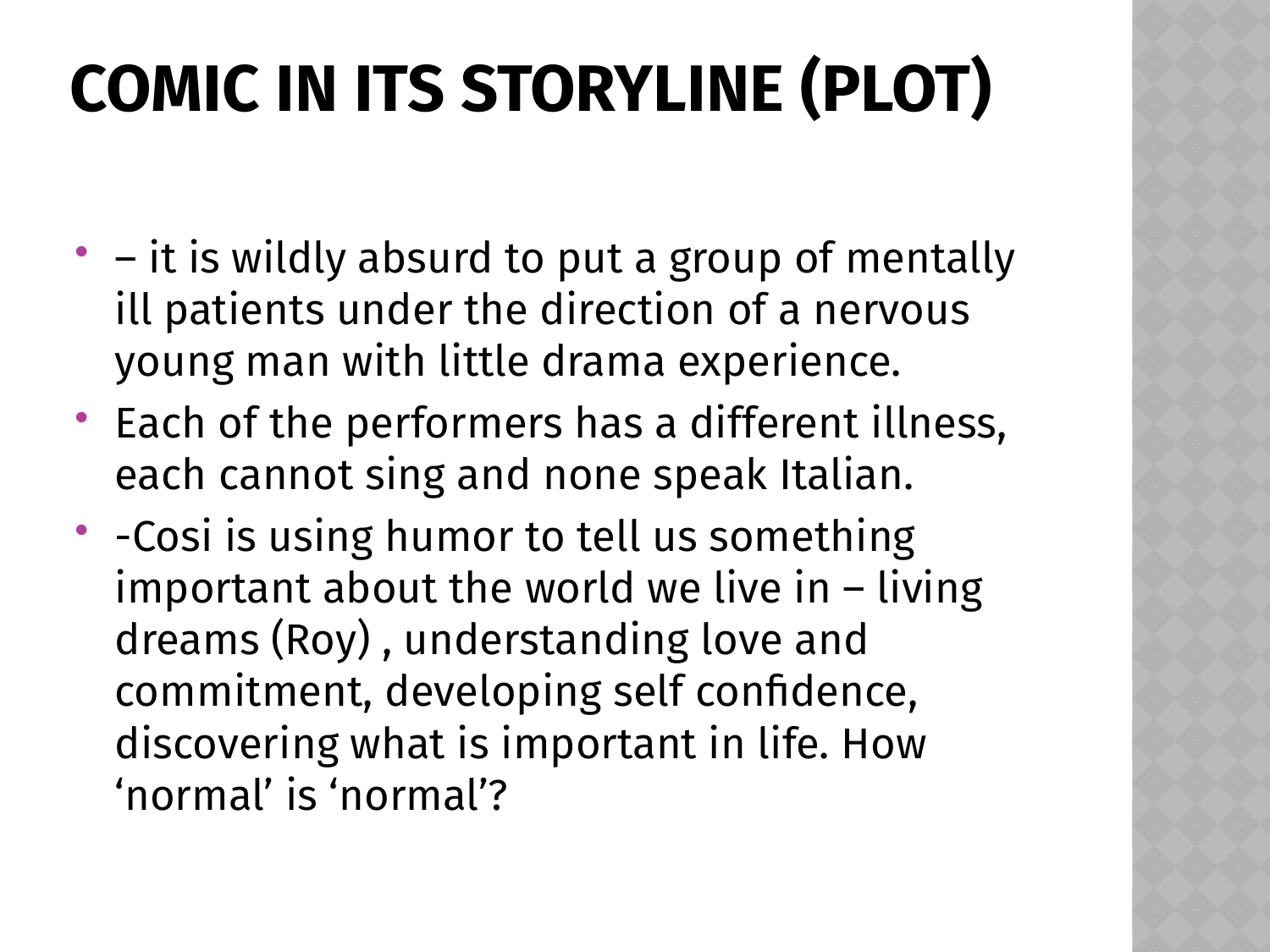

# Comic in its storyline (Plot)
– it is wildly absurd to put a group of mentally ill patients under the direction of a nervous young man with little drama experience.
Each of the performers has a different illness, each cannot sing and none speak Italian.
-Cosi is using humor to tell us something important about the world we live in – living dreams (Roy) , understanding love and commitment, developing self confidence, discovering what is important in life. How ‘normal’ is ‘normal’?